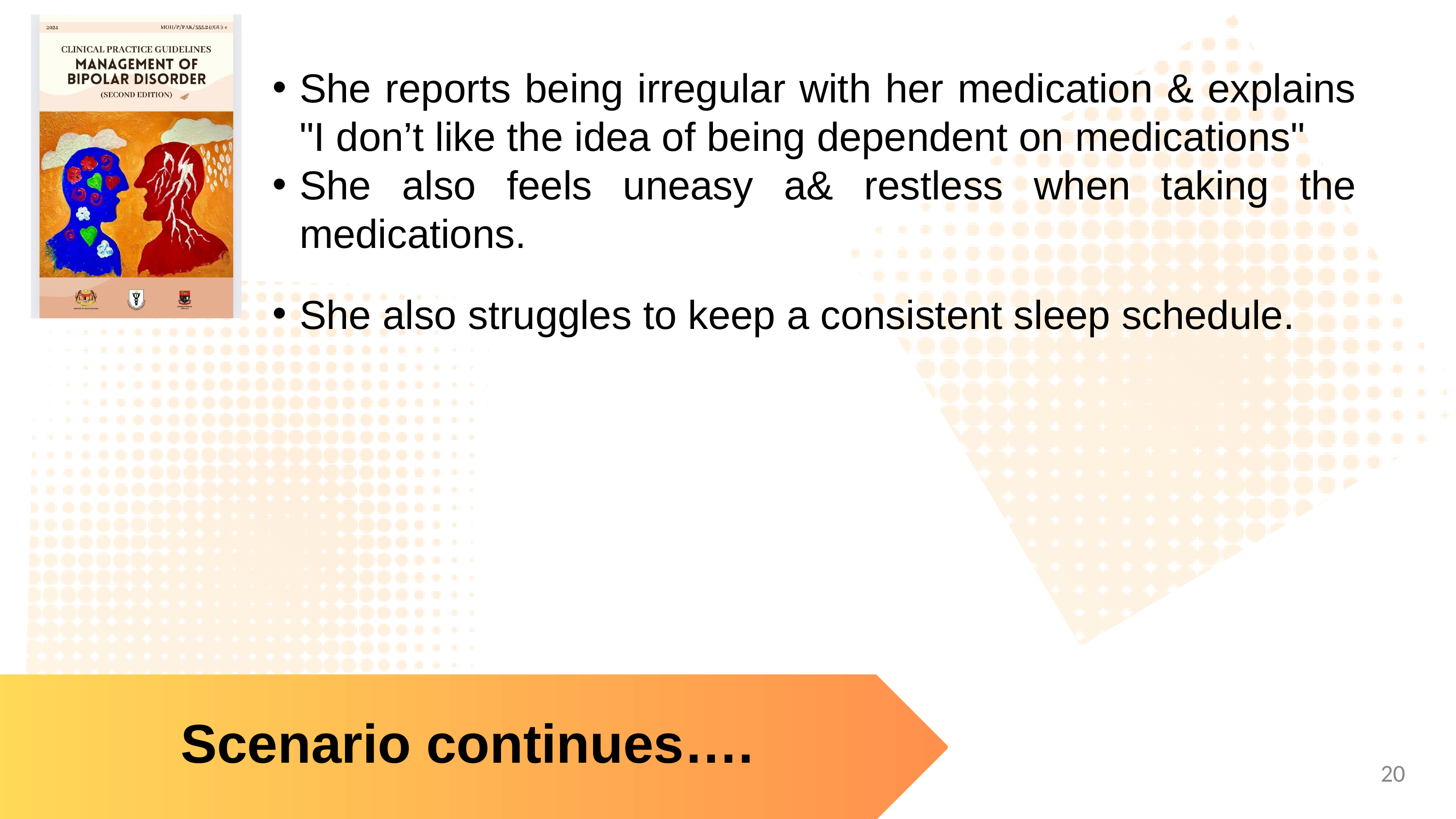

She reports being irregular with her medication & explains "I don’t like the idea of being dependent on medications"
She also feels uneasy a& restless when taking the medications.

She also struggles to keep a consistent sleep schedule.

Scenario continues….
20